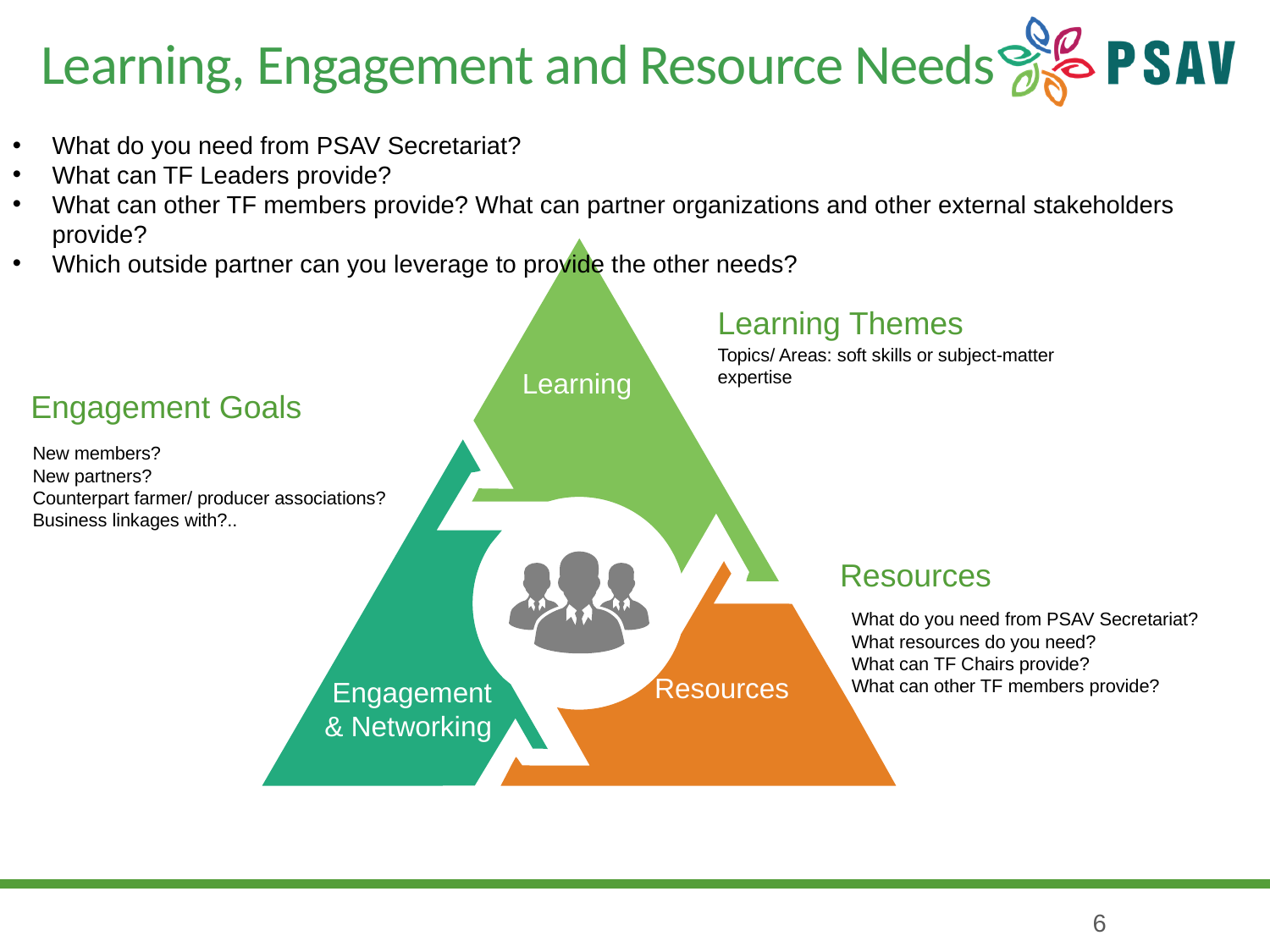

# Learning, Engagement and Resource Needs
What do you need from PSAV Secretariat?
What can TF Leaders provide?
What can other TF members provide? What can partner organizations and other external stakeholders provide?
Which outside partner can you leverage to provide the other needs?

Learning

Engagement
& Networking

Resources

Learning Themes
Topics/ Areas: soft skills or subject-matter expertise
Engagement Goals
Resources

New members?
New partners?
Counterpart farmer/ producer associations?
Business linkages with?..
What do you need from PSAV Secretariat?
What resources do you need?
What can TF Chairs provide?
What can other TF members provide?
6